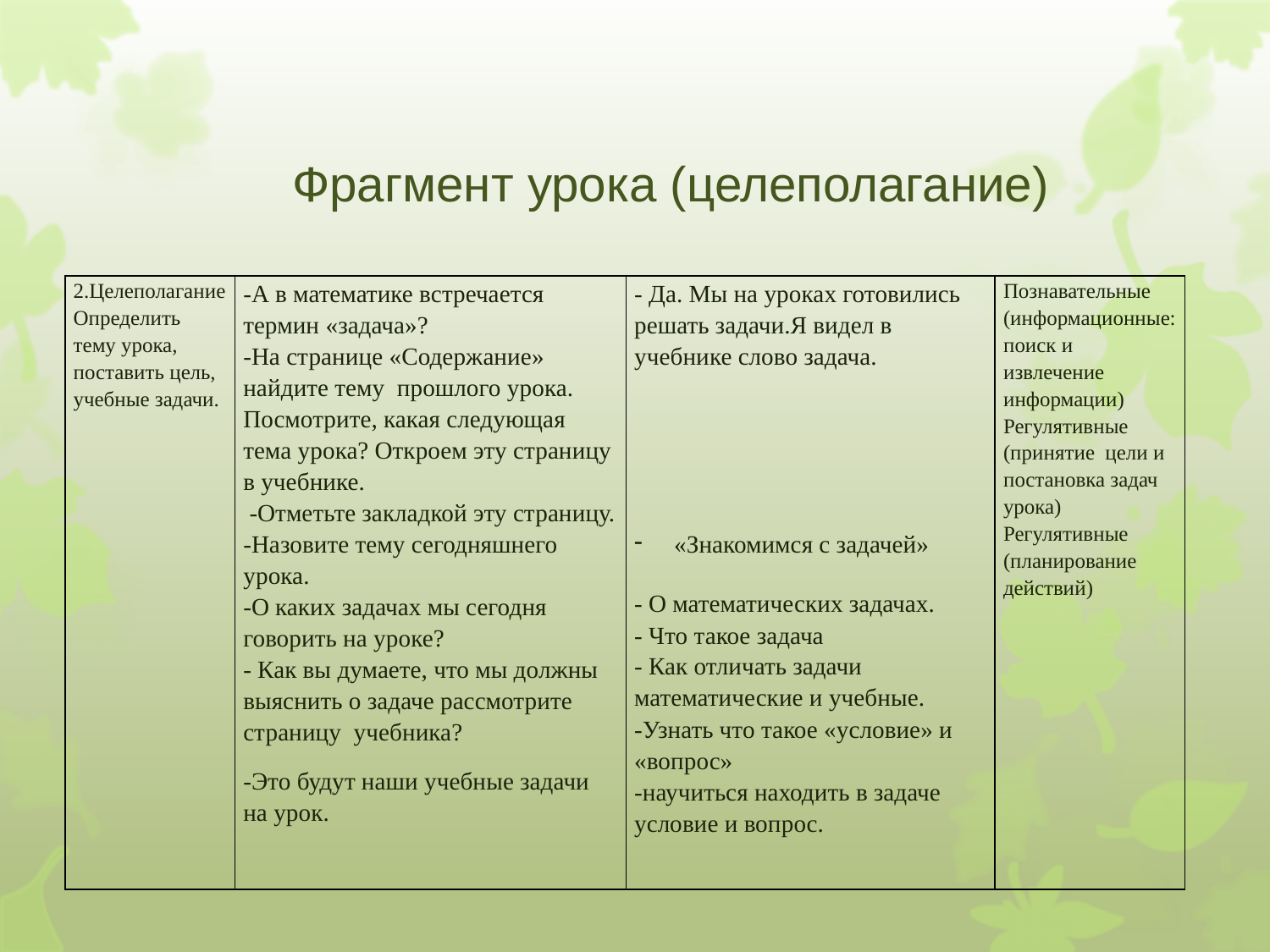

Фрагмент урока (целеполагание)
| 2.Целеполагание Определить тему урока, поставить цель, учебные задачи. | -А в математике встречается термин «задача»? -На странице «Содержание» найдите тему прошлого урока. Посмотрите, какая следующая тема урока? Откроем эту страницу в учебнике. -Отметьте закладкой эту страницу. -Назовите тему сегодняшнего урока. -О каких задачах мы сегодня говорить на уроке? - Как вы думаете, что мы должны выяснить о задаче рассмотрите страницу учебника? -Это будут наши учебные задачи на урок. | - Да. Мы на уроках готовились решать задачи.Я видел в учебнике слово задача. «Знакомимся с задачей» - О математических задачах. - Что такое задача - Как отличать задачи математические и учебные. -Узнать что такое «условие» и «вопрос» -научиться находить в задаче условие и вопрос. | Познавательные (информационные: поиск и извлечение информации) Регулятивные (принятие цели и постановка задач урока) Регулятивные (планирование действий) |
| --- | --- | --- | --- |